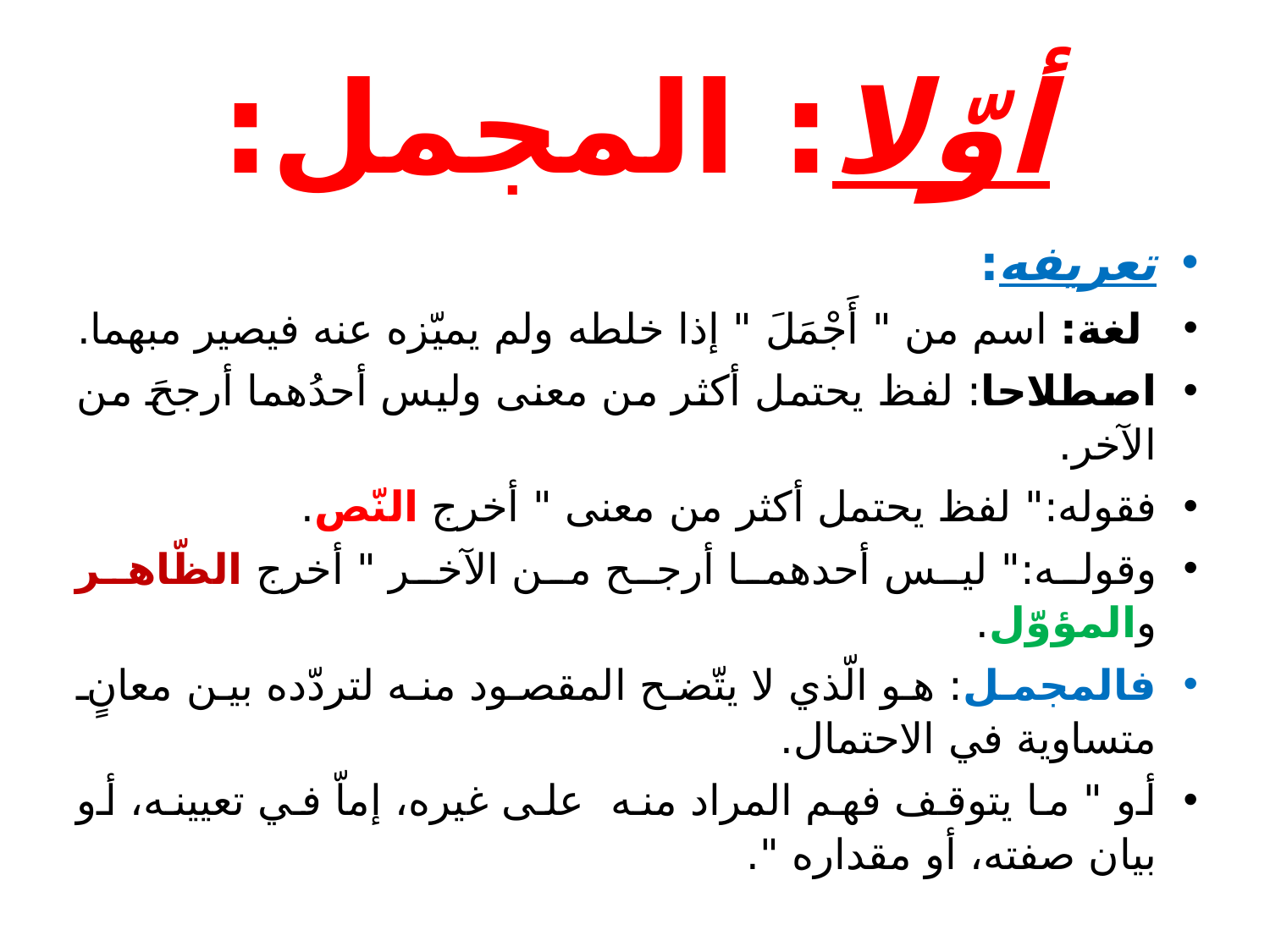

# أوّلا: المجمل:
تعريفه:
 لغة: اسم من " أَجْمَلَ " إذا خلطه ولم يميّزه عنه فيصير مبهما.
اصطلاحا: لفظ يحتمل أكثر من معنى وليس أحدُهما أرجحَ من الآخر.
فقوله:" لفظ يحتمل أكثر من معنى " أخرج النّص.
وقوله:" ليس أحدهما أرجح من الآخر " أخرج الظّاهر والمؤوّل.
فالمجمل: هو الّذي لا يتّضح المقصود منه لتردّده بين معانٍ متساوية في الاحتمال.
أو " ما يتوقف فهم المراد منه  على غيره، إماّ في تعيينه، أو بيان صفته، أو مقداره ".